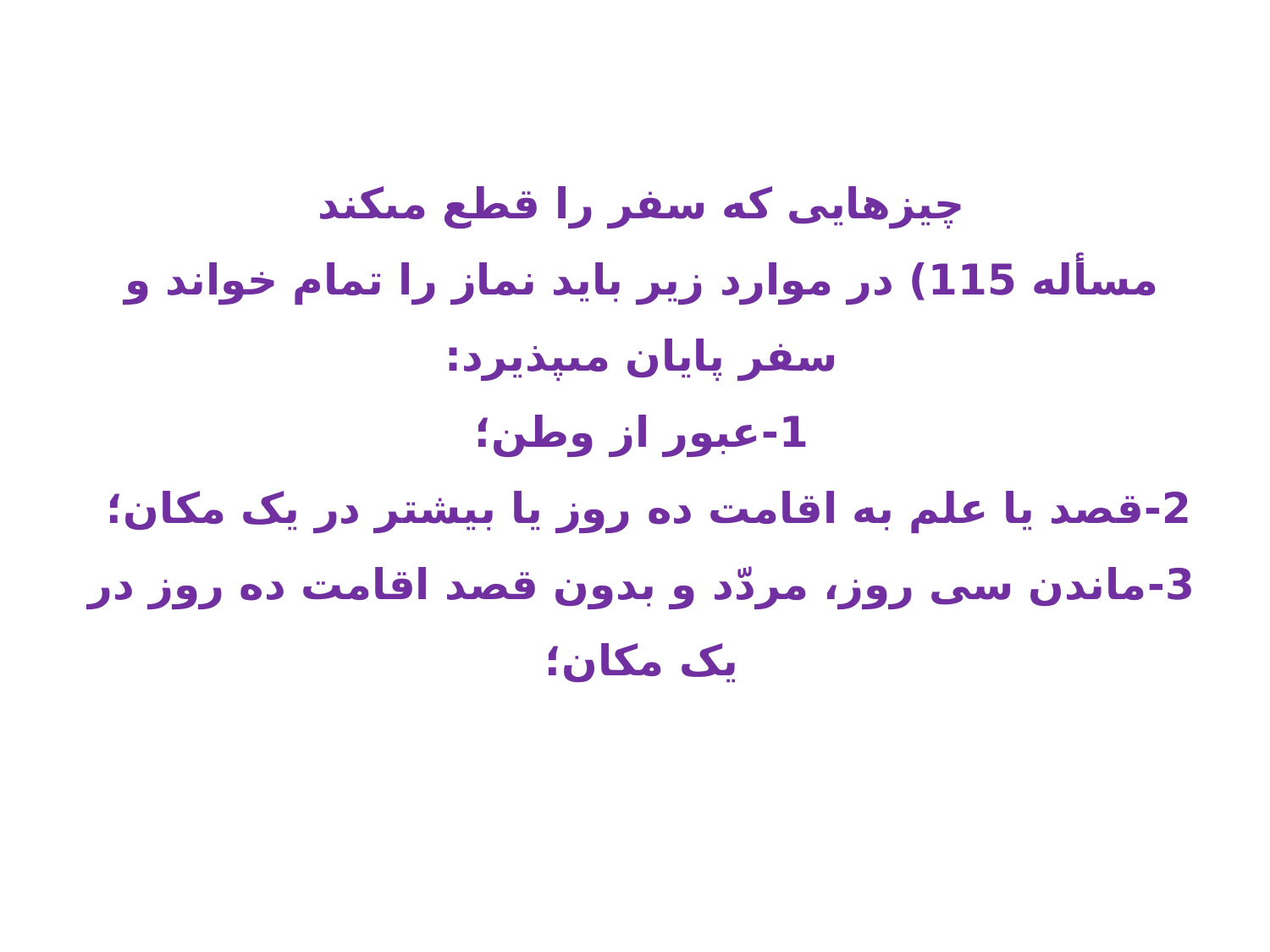

چيزهايى كه سفر را قطع مى‏كند
مسأله 115) در موارد زير بايد نماز را تمام خواند و سفر پايان مى‏پذيرد:
1-عبور از وطن؛‏
2-قصد یا علم به اقامت ده روز یا بیشتر در یک مکان؛
3-ماندن سی روز، مردّد و بدون قصد اقامت ده روز در یک مکان؛